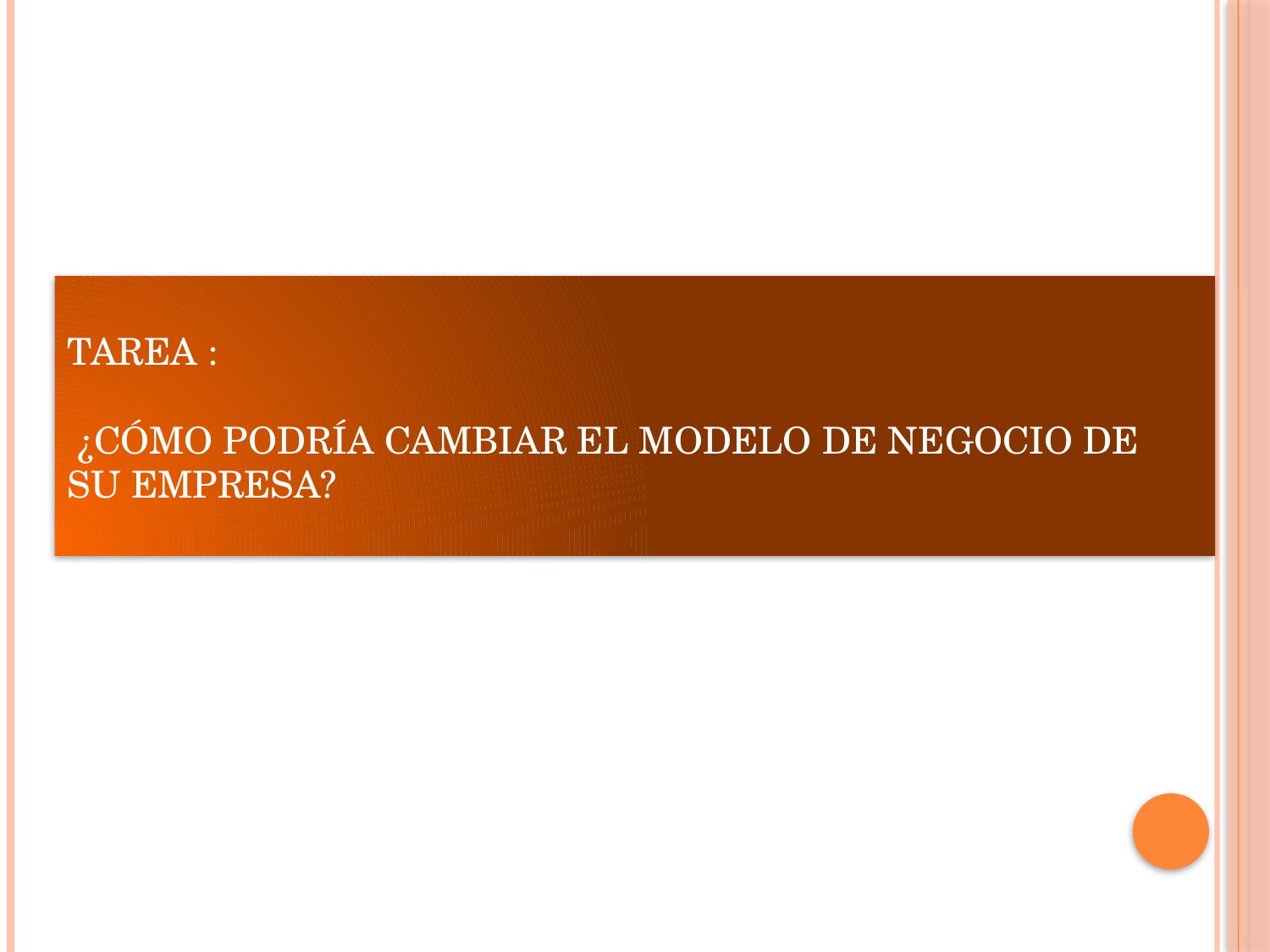

# TAREA : ¿Cómo podría cambiar el MODELO DE NEGOCIO de SU EMPRESA?